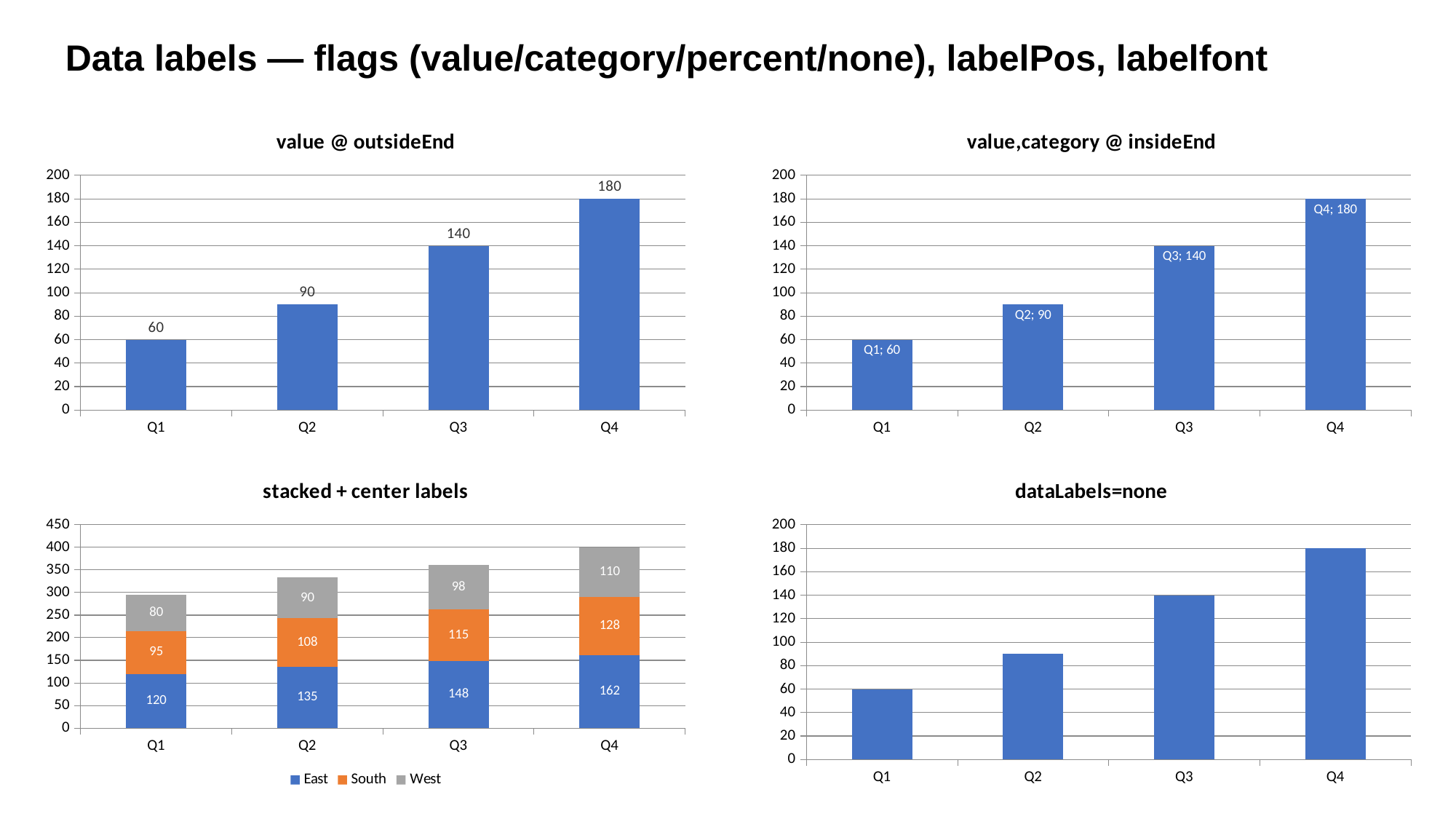

Data labels — flags (value/category/percent/none), labelPos, labelfont

### Chart: value @ outsideEnd

| Category |  |
|---|---|
| Q1 | 60.0 |
| Q2 | 90.0 |
| Q3 | 140.0 |
| Q4 | 180.0 |

### Chart: value,category @ insideEnd

| Category |  |
|---|---|
| Q1 | 60.0 |
| Q2 | 90.0 |
| Q3 | 140.0 |
| Q4 | 180.0 |

### Chart: stacked + center labels

| Category |  |  |  |
|---|---|---|---|
| Q1 | 120.0 | 95.0 | 80.0 |
| Q2 | 135.0 | 108.0 | 90.0 |
| Q3 | 148.0 | 115.0 | 98.0 |
| Q4 | 162.0 | 128.0 | 110.0 |

### Chart: dataLabels=none

| Category |  |
|---|---|
| Q1 | 60.0 |
| Q2 | 90.0 |
| Q3 | 140.0 |
| Q4 | 180.0 |